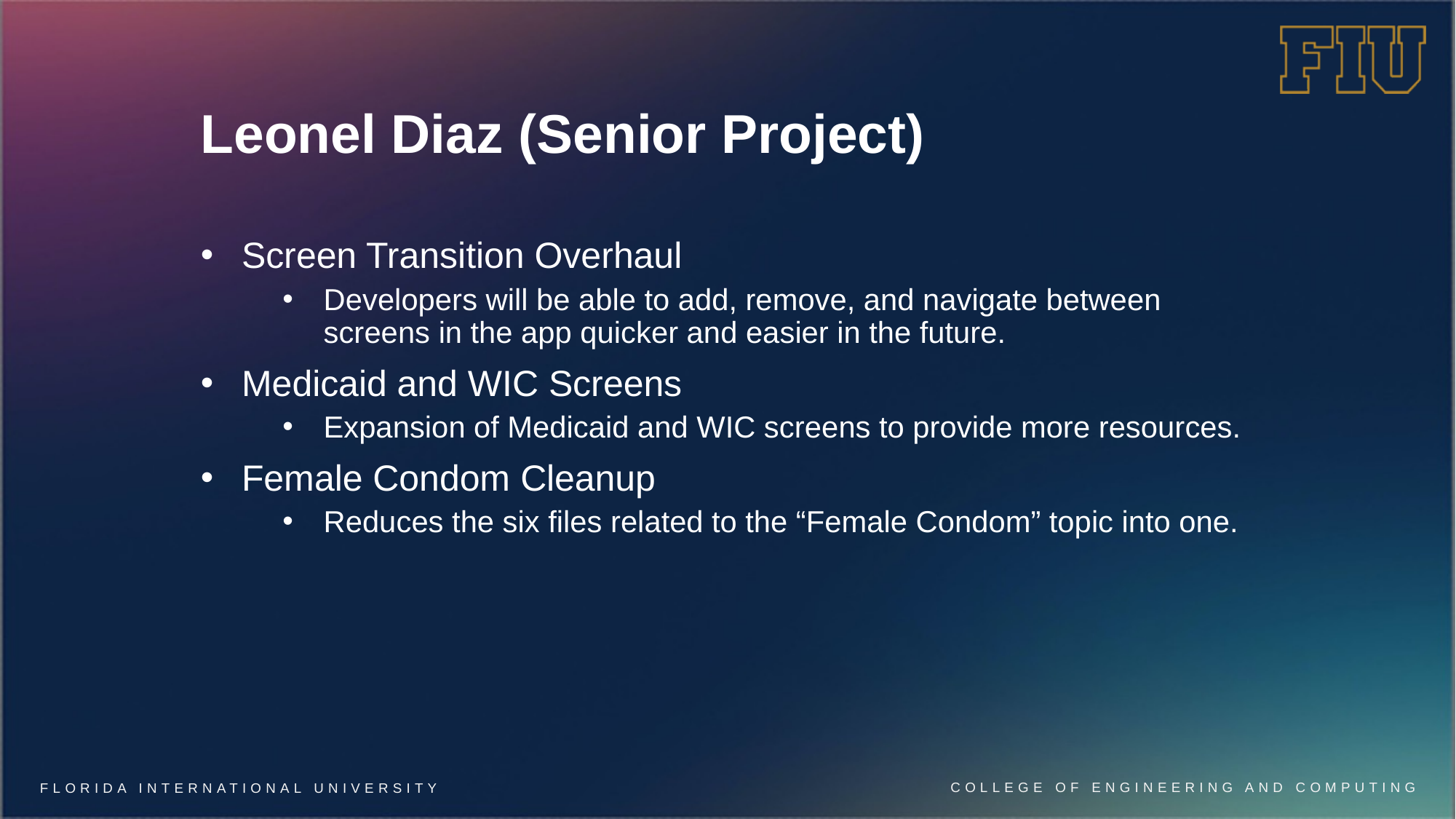

# Leonel Diaz (Senior Project)
Screen Transition Overhaul
Developers will be able to add, remove, and navigate between screens in the app quicker and easier in the future.
Medicaid and WIC Screens
Expansion of Medicaid and WIC screens to provide more resources.
Female Condom Cleanup
Reduces the six files related to the “Female Condom” topic into one.